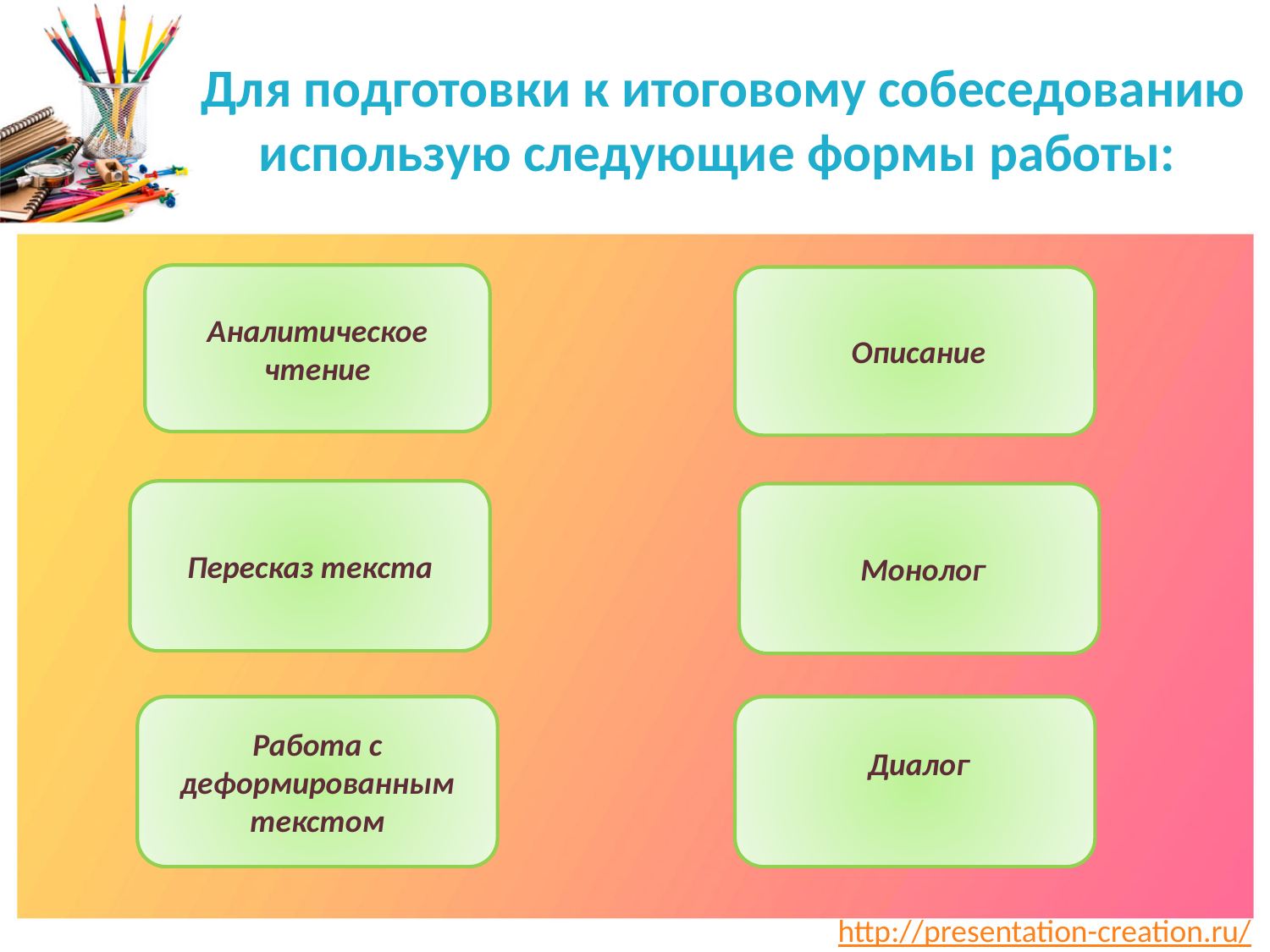

# Для подготовки к итоговому собеседованию использую следующие формы работы:

Аналитическое чтение

 Описание
Пересказ текста
 Монолог

Работа с деформированным текстом

 Диалог